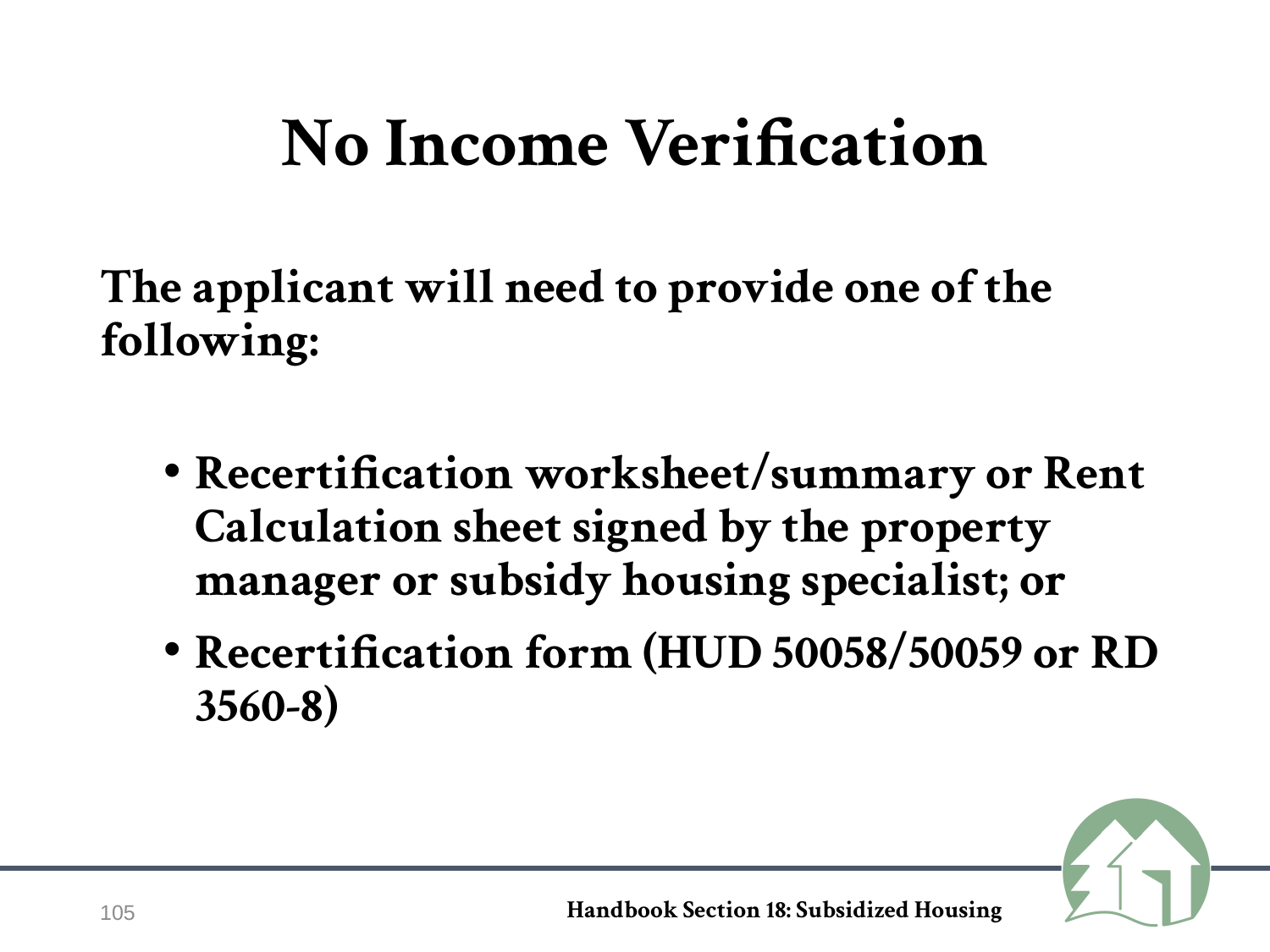

# No Income Verification
The applicant will need to provide one of the following:

Recertification worksheet/summary or Rent Calculation sheet signed by the property manager or subsidy housing specialist; or
Recertification form (HUD 50058/50059 or RD 3560-8)

105
Handbook Section 18: Subsidized Housing